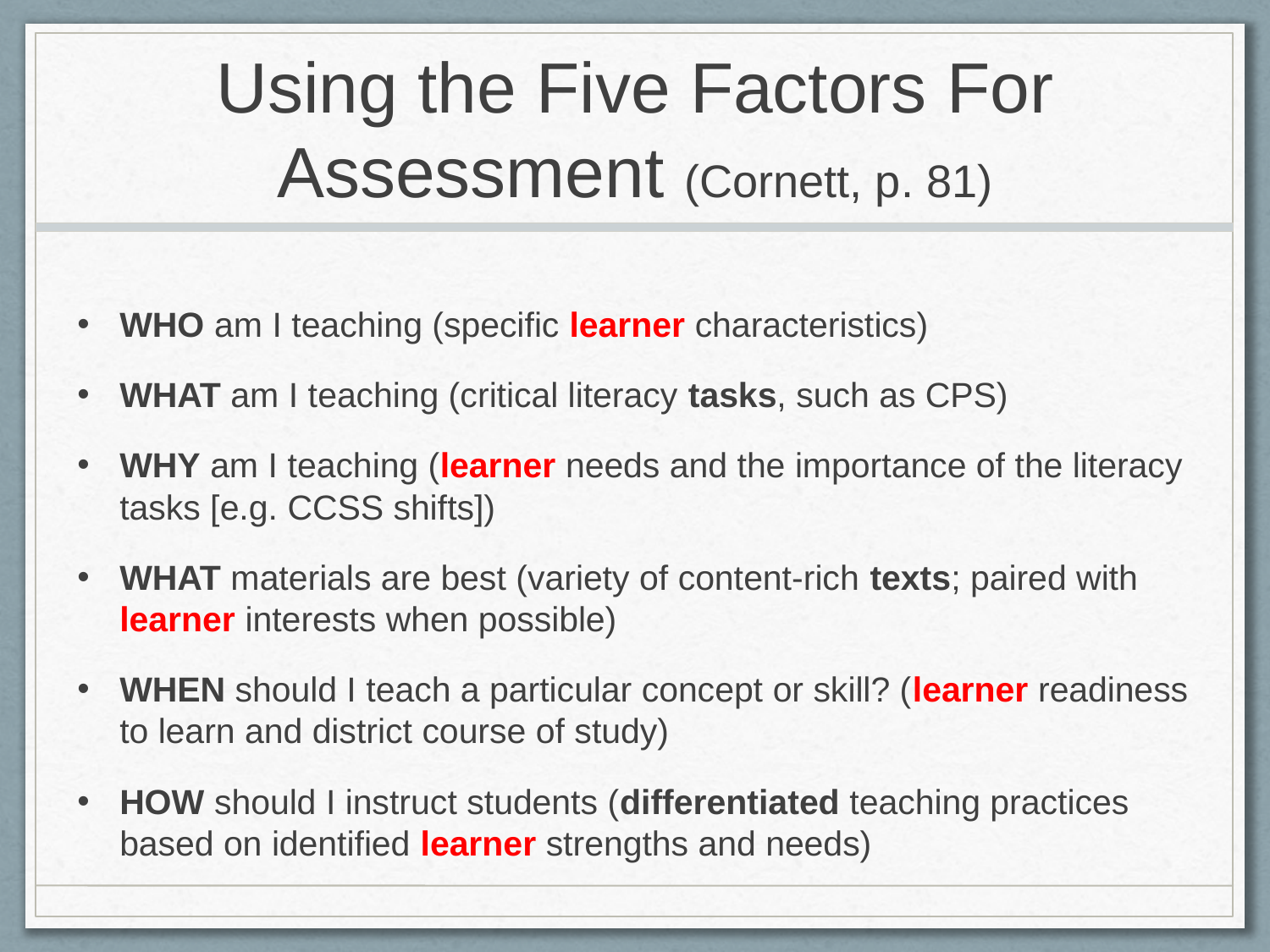

# Using the Five Factors For Assessment (Cornett, p. 81)
WHO am I teaching (specific learner characteristics)
WHAT am I teaching (critical literacy tasks, such as CPS)
WHY am I teaching (learner needs and the importance of the literacy tasks [e.g. CCSS shifts])
WHAT materials are best (variety of content-rich texts; paired with learner interests when possible)
WHEN should I teach a particular concept or skill? (learner readiness to learn and district course of study)
HOW should I instruct students (differentiated teaching practices based on identified learner strengths and needs)